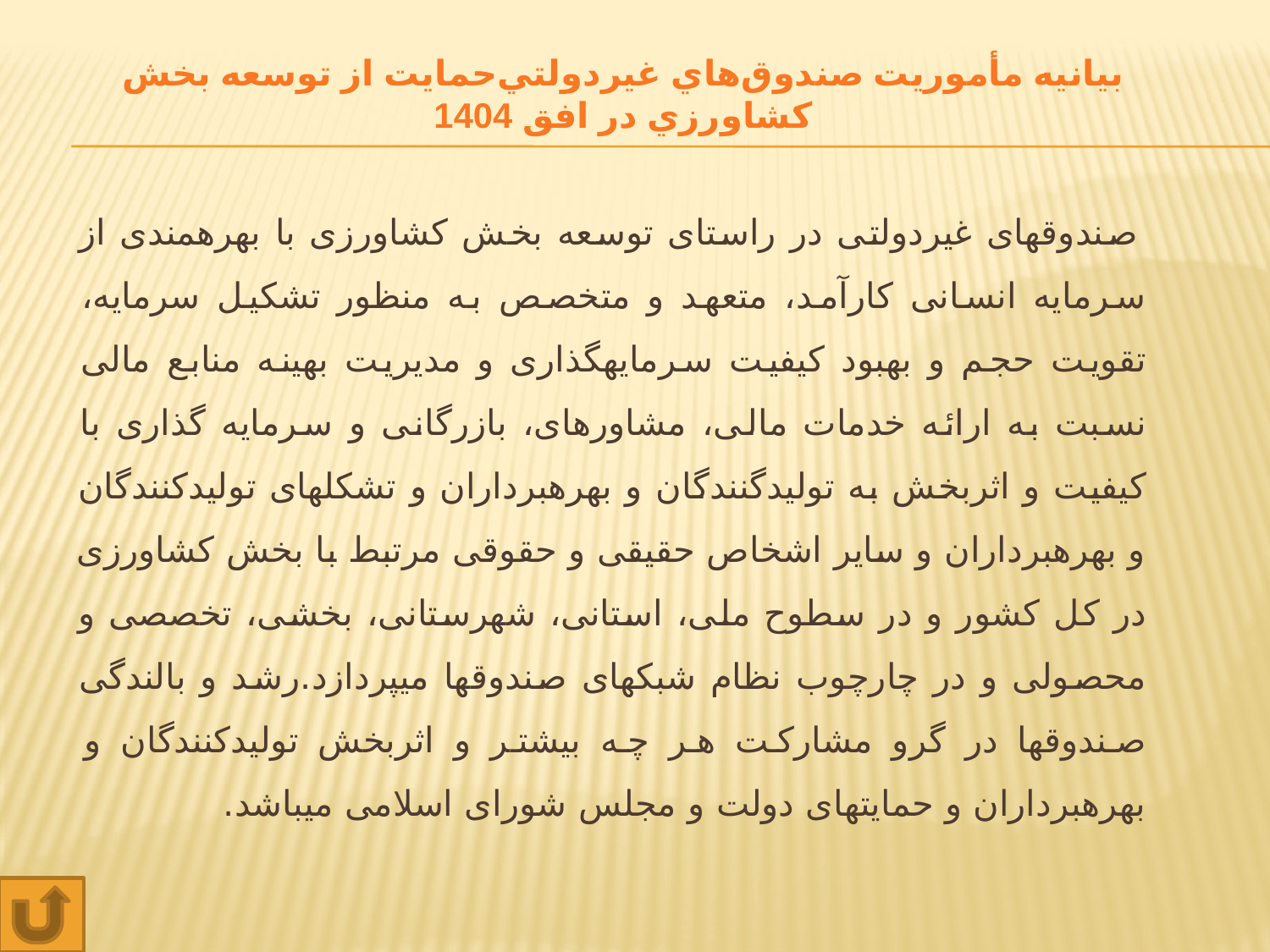

# بيانيه مأموريت صندوق‌هاي غير‌دولتي‌حمايت از توسعه بخش كشاورزي در افق 1404
    صندوق‏های غیردولتی در راستای توسعه بخش کشاورزی با بهره‏‏مندی از سرمایه انسانی کارآمد، متعهد و متخصص به منظور تشکیل سرمایه، تقویت حجم و بهبود کیفیت سرمایه‏گذاری و مدیریت بهینه منابع مالی نسبت به ارائه خدمات مالی، مشاوره‏ای، بازرگانی و سرمایه گذاری با کیفیت و اثربخش به تولیدگنندگان و بهره‏برداران و تشکل‏های تولیدکنندگان و بهره‏برداران و سایر اشخاص حقیقی و حقوقی مرتبط با بخش کشاورزی در کل کشور و در سطوح ملی، استانی، شهرستانی، بخشی، تخصصی و محصولی و در چارچوب نظام شبکه‏ای صندوق‏ها می‏پردازد.رشد و بالندگی صندوق‏ها در گرو مشارکت هر چه بیشتر و اثربخش تولیدکنندگان و بهره‏برداران و حمایت‏های دولت و مجلس شورای اسلامی می‏باشد.